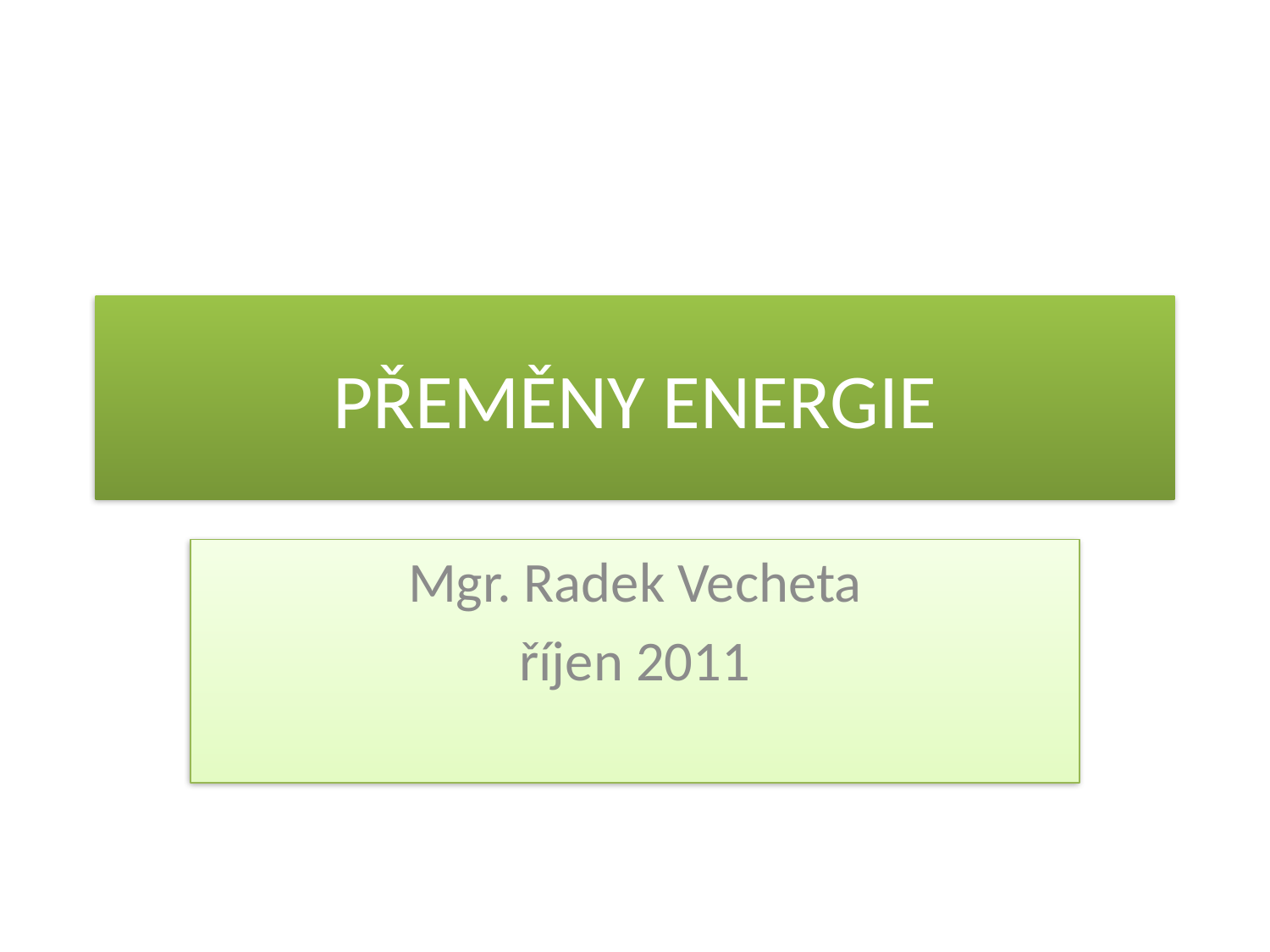

# PŘEMĚNY ENERGIE
Mgr. Radek Vecheta
říjen 2011